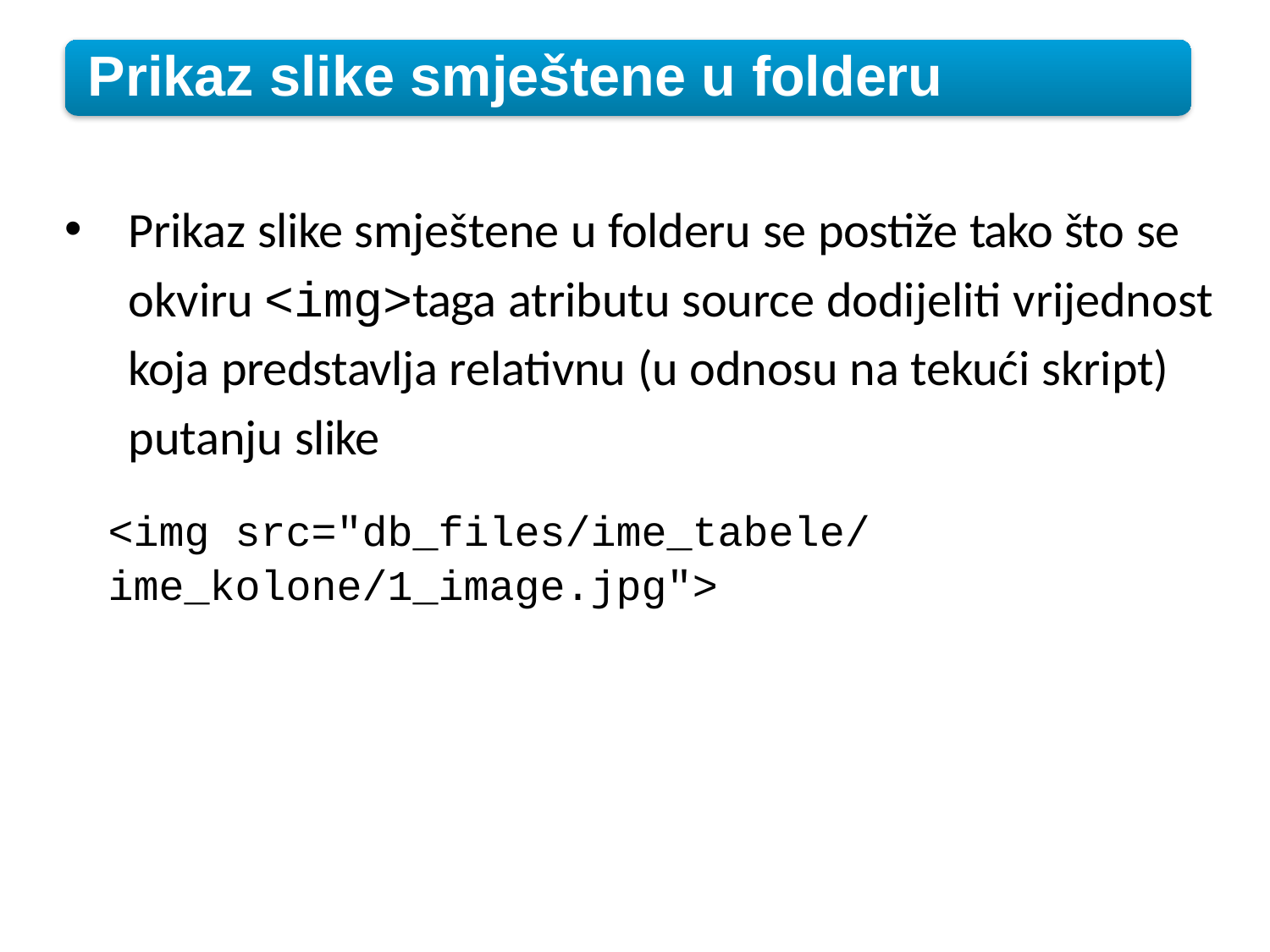

Prikaz slike smještene u folderu
Prikaz slike smještene u folderu se postiže tako što se okviru <img>taga atributu source dodijeliti vrijednost koja predstavlja relativnu (u odnosu na tekući skript) putanju slike
<img src="db_files/ime_tabele/
ime_kolone/1_image.jpg">